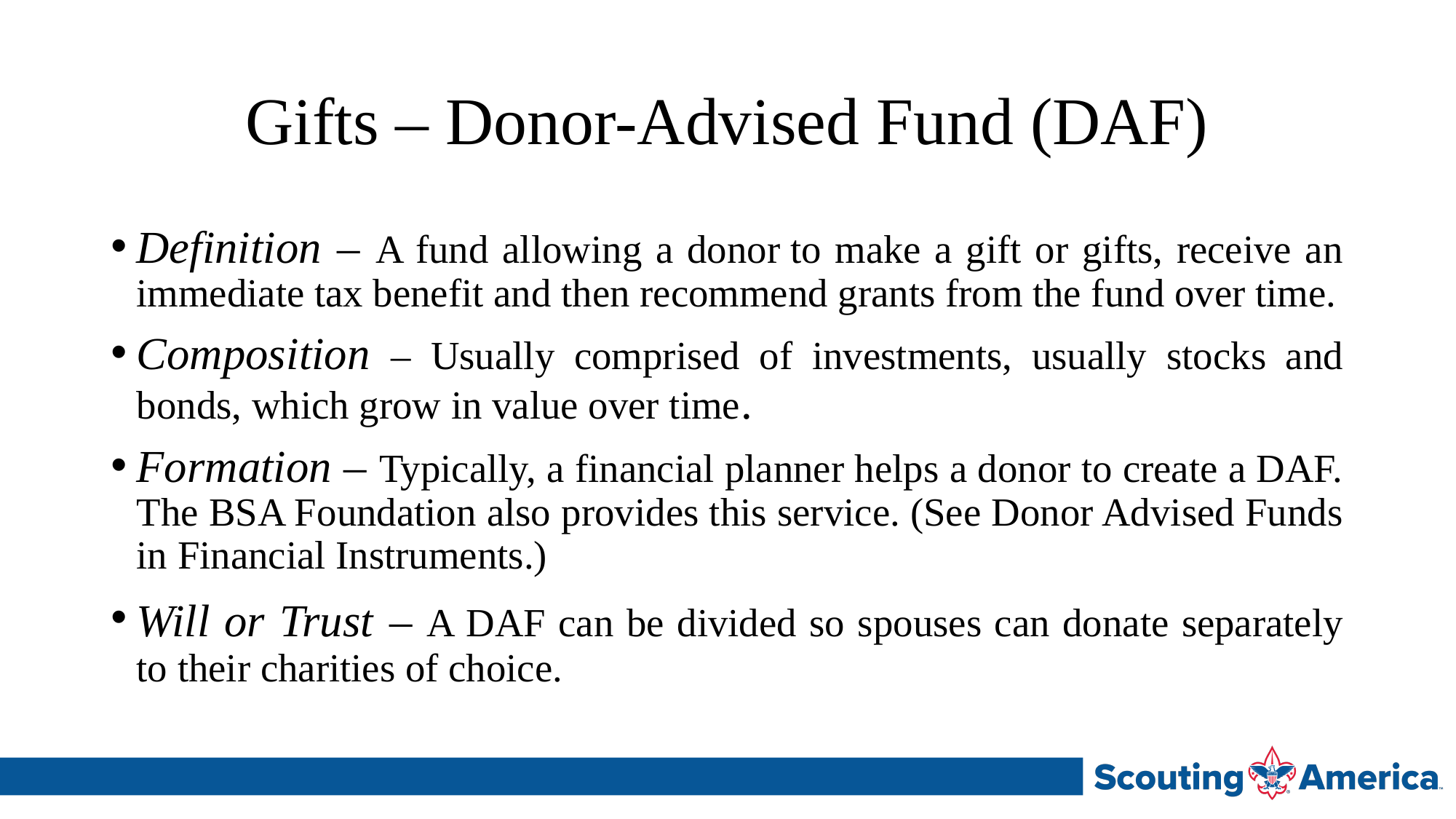

# Gifts – Donor-Advised Fund (DAF)
Definition – A fund allowing a donor to make a gift or gifts, receive an immediate tax benefit and then recommend grants from the fund over time.
Composition – Usually comprised of investments, usually stocks and bonds, which grow in value over time.
Formation – Typically, a financial planner helps a donor to create a DAF. The BSA Foundation also provides this service. (See Donor Advised Funds in Financial Instruments.)
Will or Trust – A DAF can be divided so spouses can donate separately to their charities of choice.